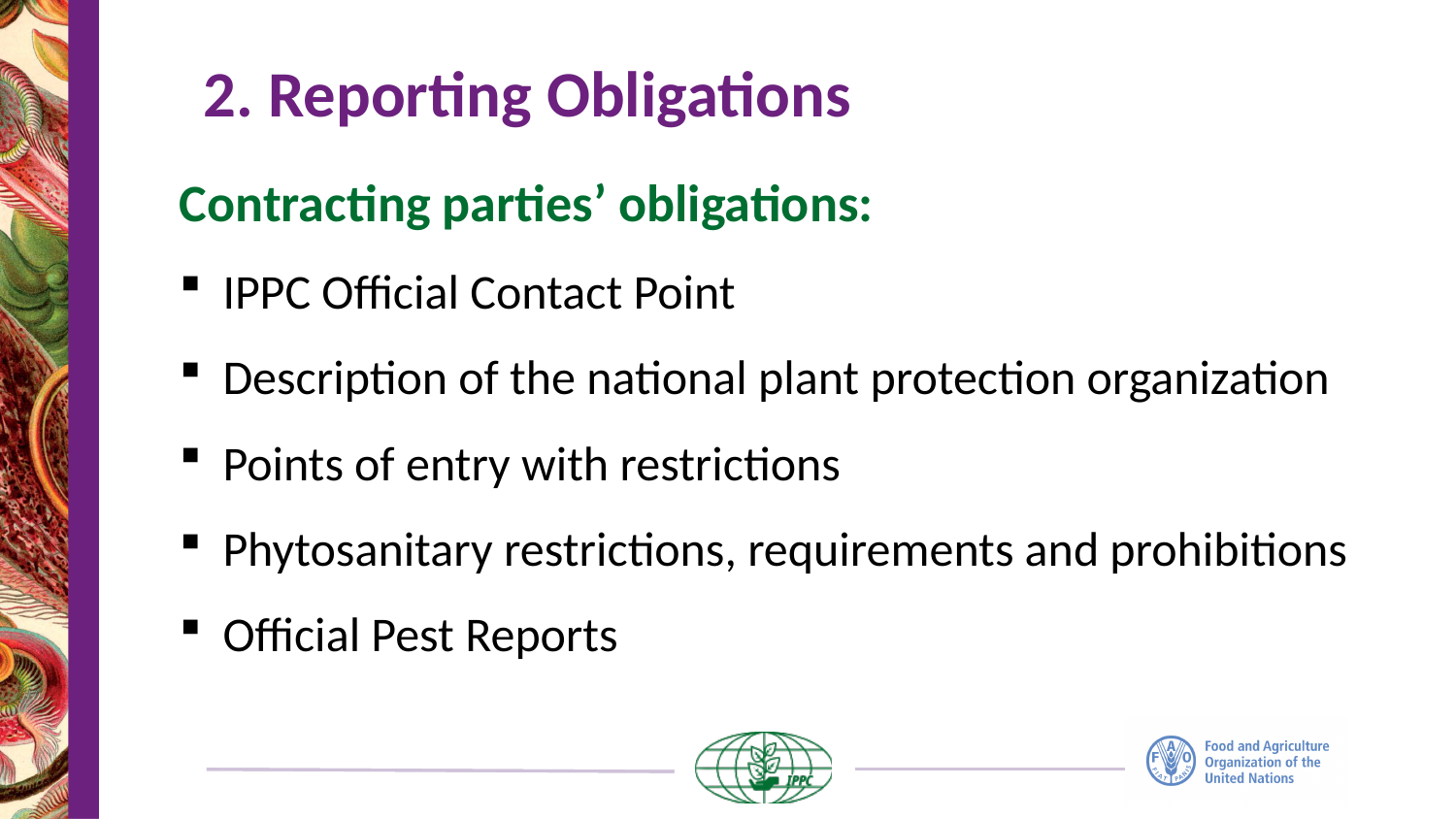

# 2. Reporting Obligations
Contracting parties’ obligations:
IPPC Official Contact Point
Description of the national plant protection organization
Points of entry with restrictions
Phytosanitary restrictions, requirements and prohibitions
Official Pest Reports